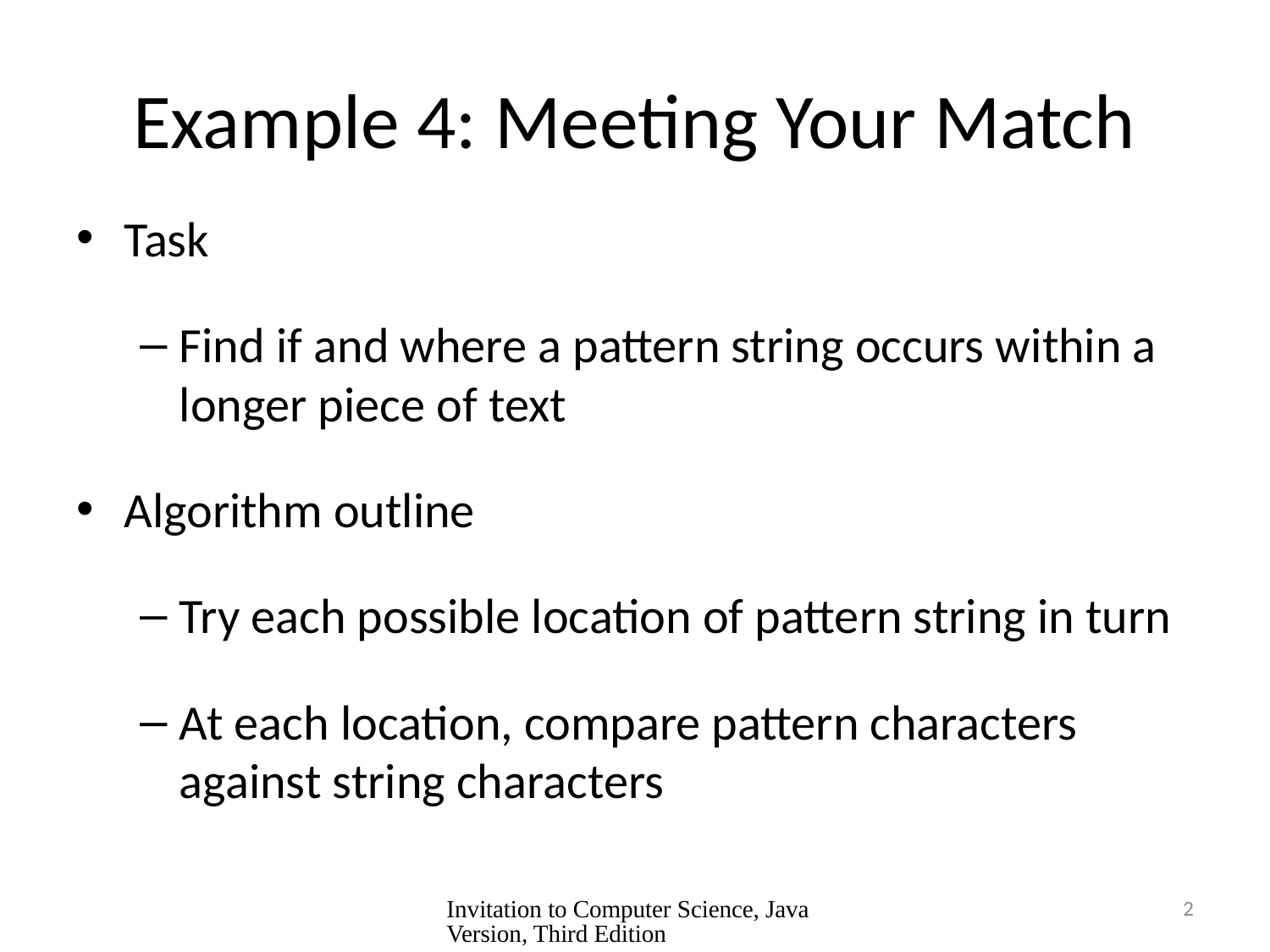

# Example 4: Meeting Your Match
Task
Find if and where a pattern string occurs within a longer piece of text
Algorithm outline
Try each possible location of pattern string in turn
At each location, compare pattern characters against string characters
Invitation to Computer Science, Java Version, Third Edition
2